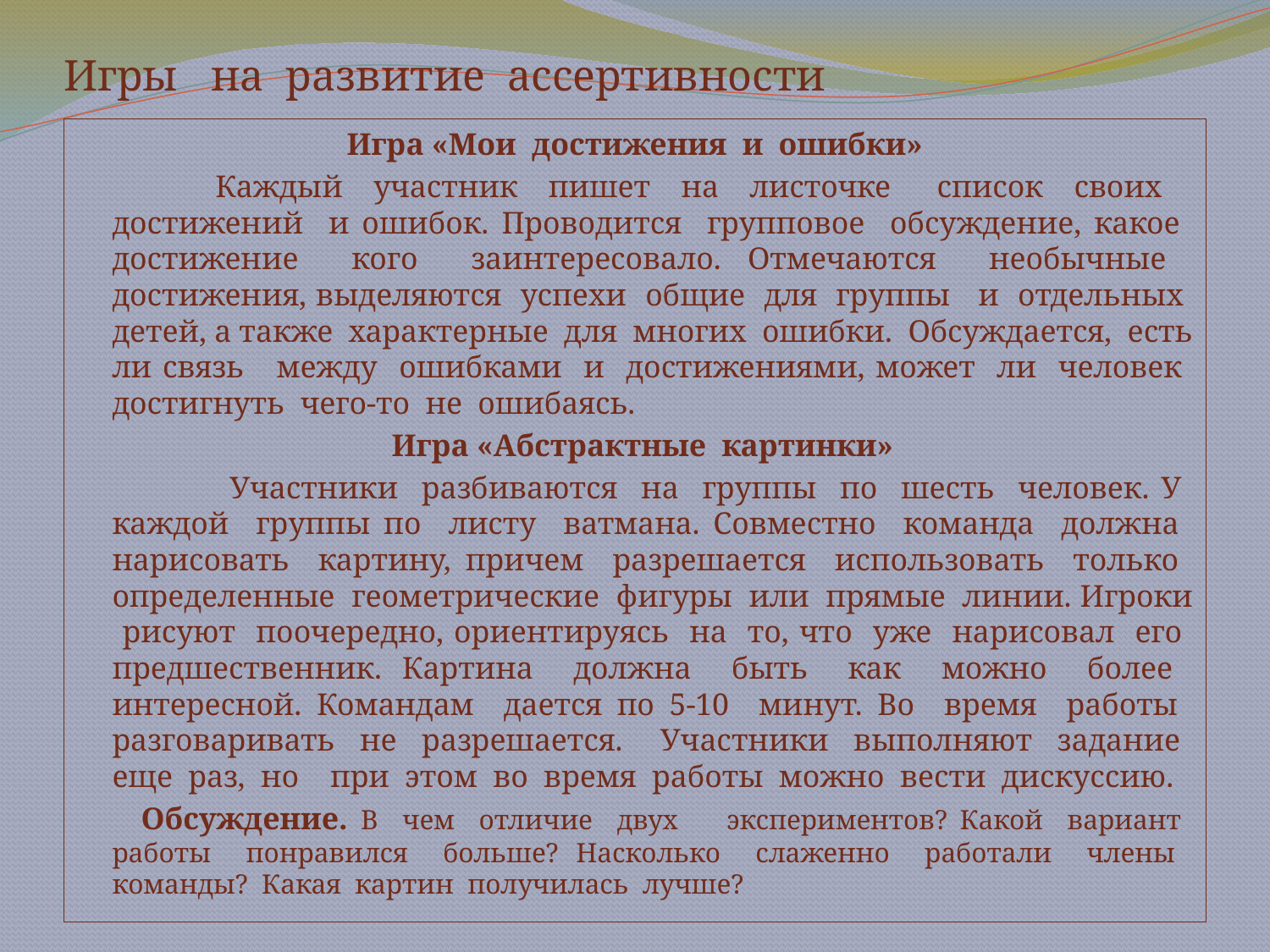

# Игры   на  развитие  ассертивности
Игра «Мои  достижения  и  ошибки»
         Каждый  участник  пишет  на  листочке   список  своих   достижений  и ошибок. Проводится  групповое  обсуждение, какое  достижение  кого  заинтересовало. Отмечаются  необычные  достижения, выделяются  успехи  общие  для  группы   и  отдельных  детей, а также  характерные  для  многих  ошибки.  Обсуждается,  есть ли связь   между  ошибками  и  достижениями, может  ли  человек  достигнуть  чего-то  не  ошибаясь.
  Игра «Абстрактные  картинки»
             Участники  разбиваются  на  группы  по  шесть  человек. У  каждой  группы по  листу  ватмана. Совместно  команда  должна  нарисовать  картину, причем  разрешается  использовать  только  определенные  геометрические  фигуры  или  прямые  линии. Игроки  рисуют  поочередно, ориентируясь  на  то, что  уже  нарисовал  его  предшественник. Картина  должна  быть  как  можно  более  интересной. Командам  дается по 5-10  минут. Во  время  работы  разговаривать  не  разрешается.   Участники  выполняют  задание  еще  раз,  но    при  этом  во  время  работы  можно  вести  дискуссию.
     Обсуждение. В  чем  отличие  двух    экспериментов? Какой  вариант  работы  понравился  больше? Насколько  слаженно  работали  члены  команды?  Какая  картин  получилась  лучше?